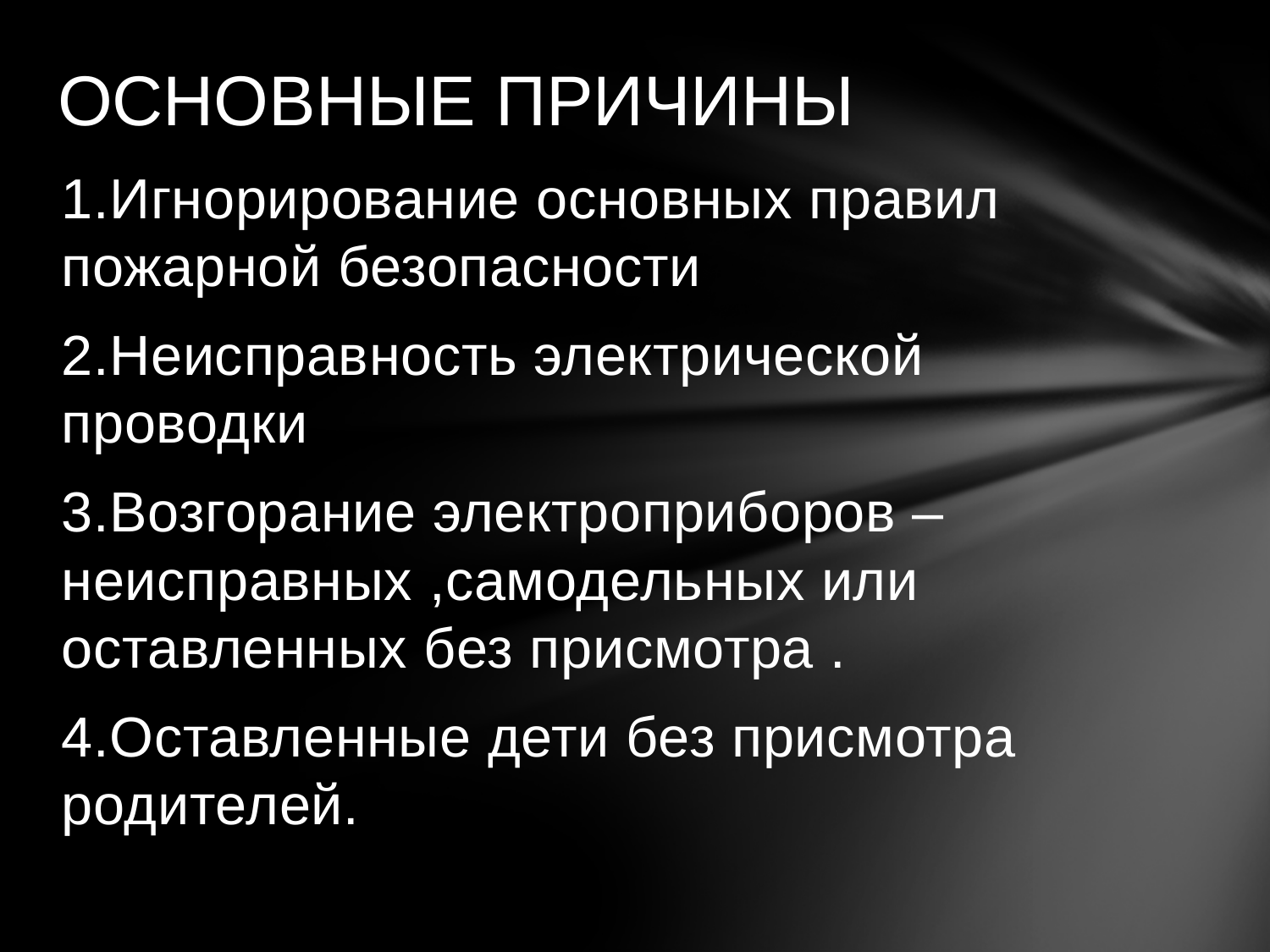

# ОСНОВНЫЕ ПРИЧИНЫ
1.Игнорирование основных правил пожарной безопасности
2.Неисправность электрической проводки
3.Возгорание электроприборов – неисправных ,самодельных или оставленных без присмотра .
4.Оставленные дети без присмотра родителей.